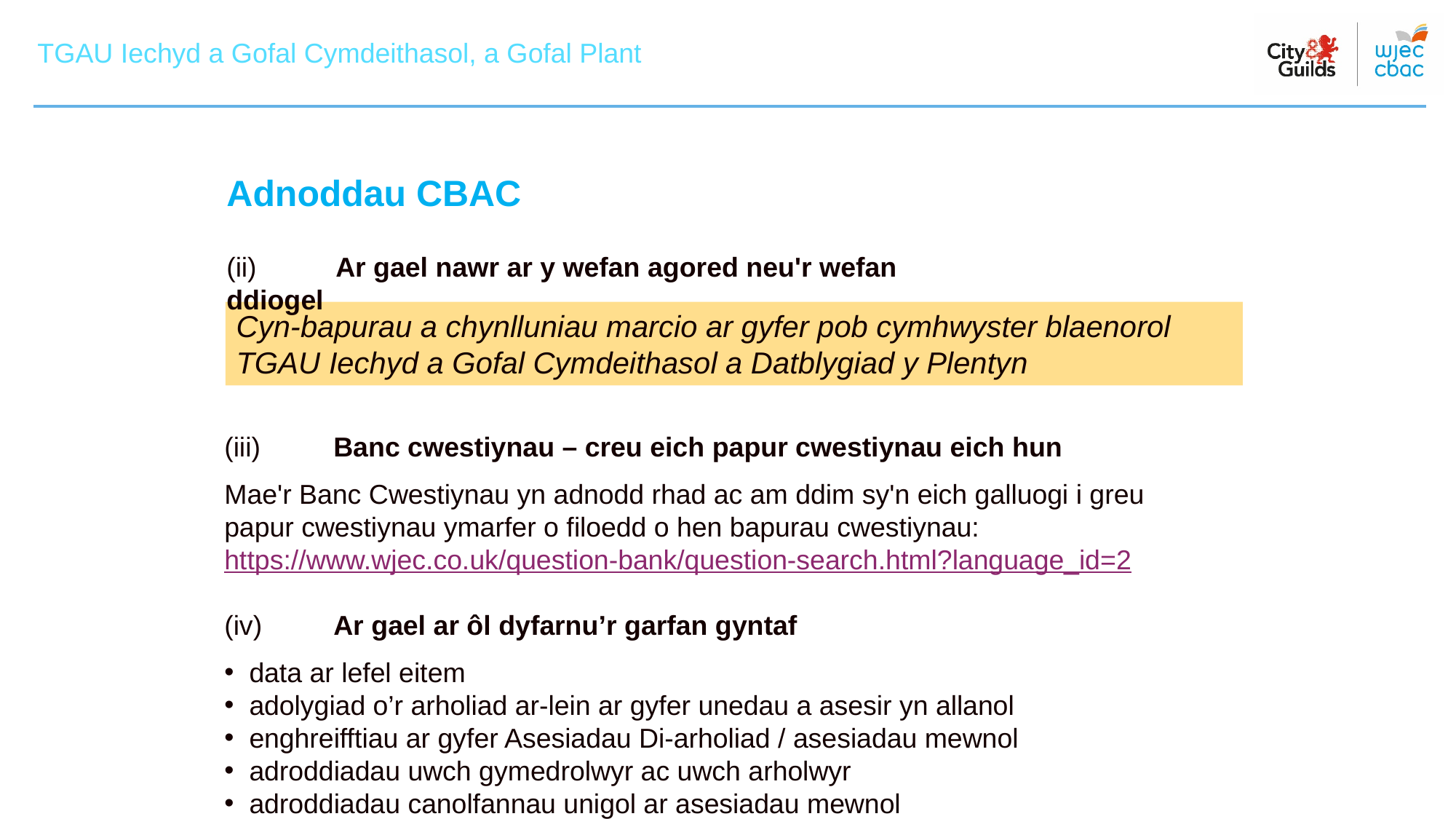

TGAU Iechyd a Gofal Cymdeithasol, a Gofal Plant

TGAU Iechyd a Gofal Cymdeithasol, a Gofal Plant
Adnoddau CBAC
(ii)	Ar gael nawr ar y wefan agored neu'r wefan ddiogel
Cyn-bapurau a chynlluniau marcio ar gyfer pob cymhwyster blaenorol TGAU Iechyd a Gofal Cymdeithasol a Datblygiad y Plentyn
(iii)	Banc cwestiynau – creu eich papur cwestiynau eich hun

Mae'r Banc Cwestiynau yn adnodd rhad ac am ddim sy'n eich galluogi i greu papur cwestiynau ymarfer o filoedd o hen bapurau cwestiynau:  https://www.wjec.co.uk/question-bank/question-search.html?language_id=2

(iv)	Ar gael ar ôl dyfarnu’r garfan gyntaf

  data ar lefel eitem
  adolygiad o’r arholiad ar-lein ar gyfer unedau a asesir yn allanol
  enghreifftiau ar gyfer Asesiadau Di-arholiad / asesiadau mewnol
  adroddiadau uwch gymedrolwyr ac uwch arholwyr
  adroddiadau canolfannau unigol ar asesiadau mewnol